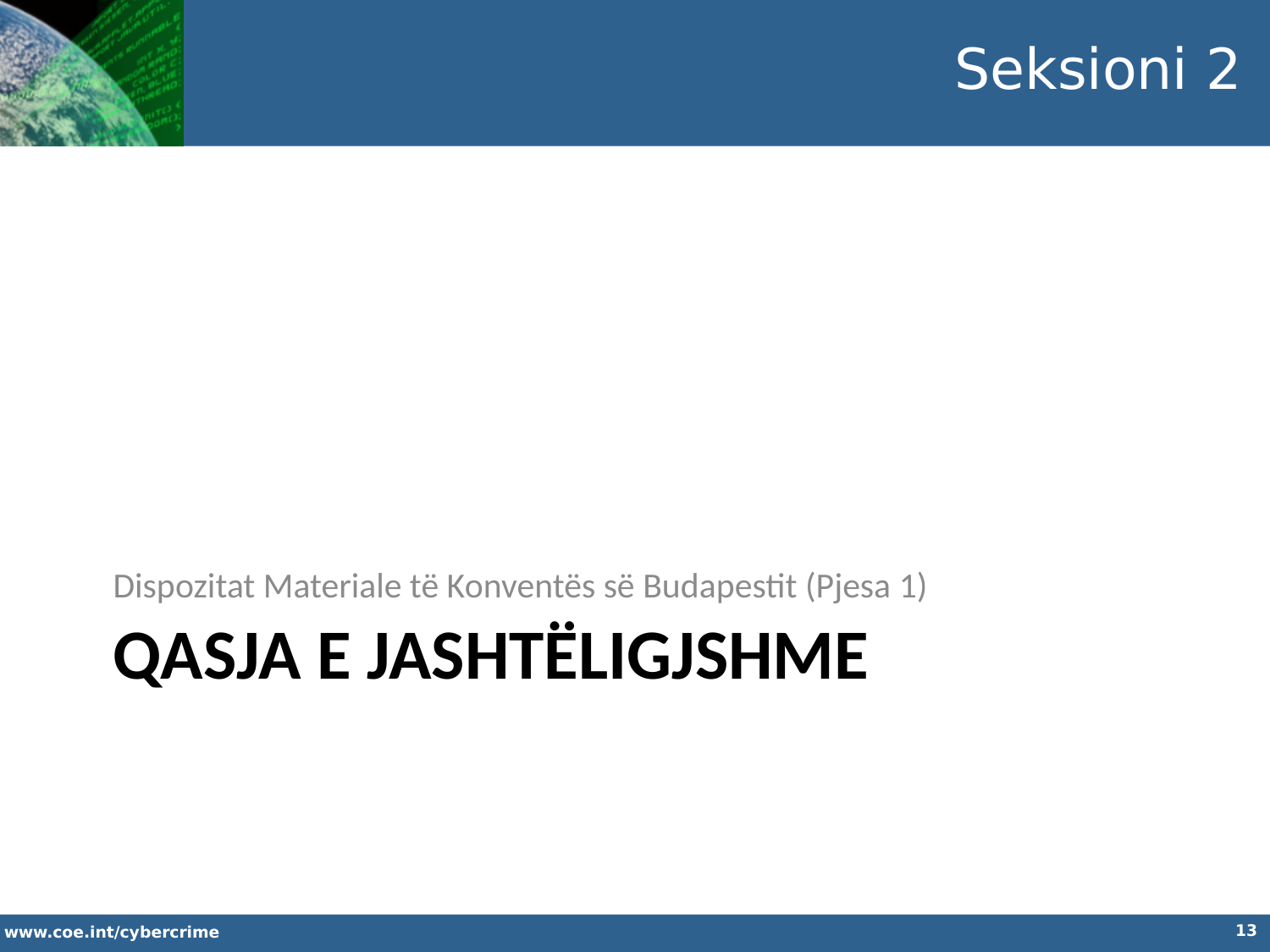

Seksioni 2
Dispozitat Materiale të Konventës së Budapestit (Pjesa 1)
# QASJA E JASHTËLIGJSHME